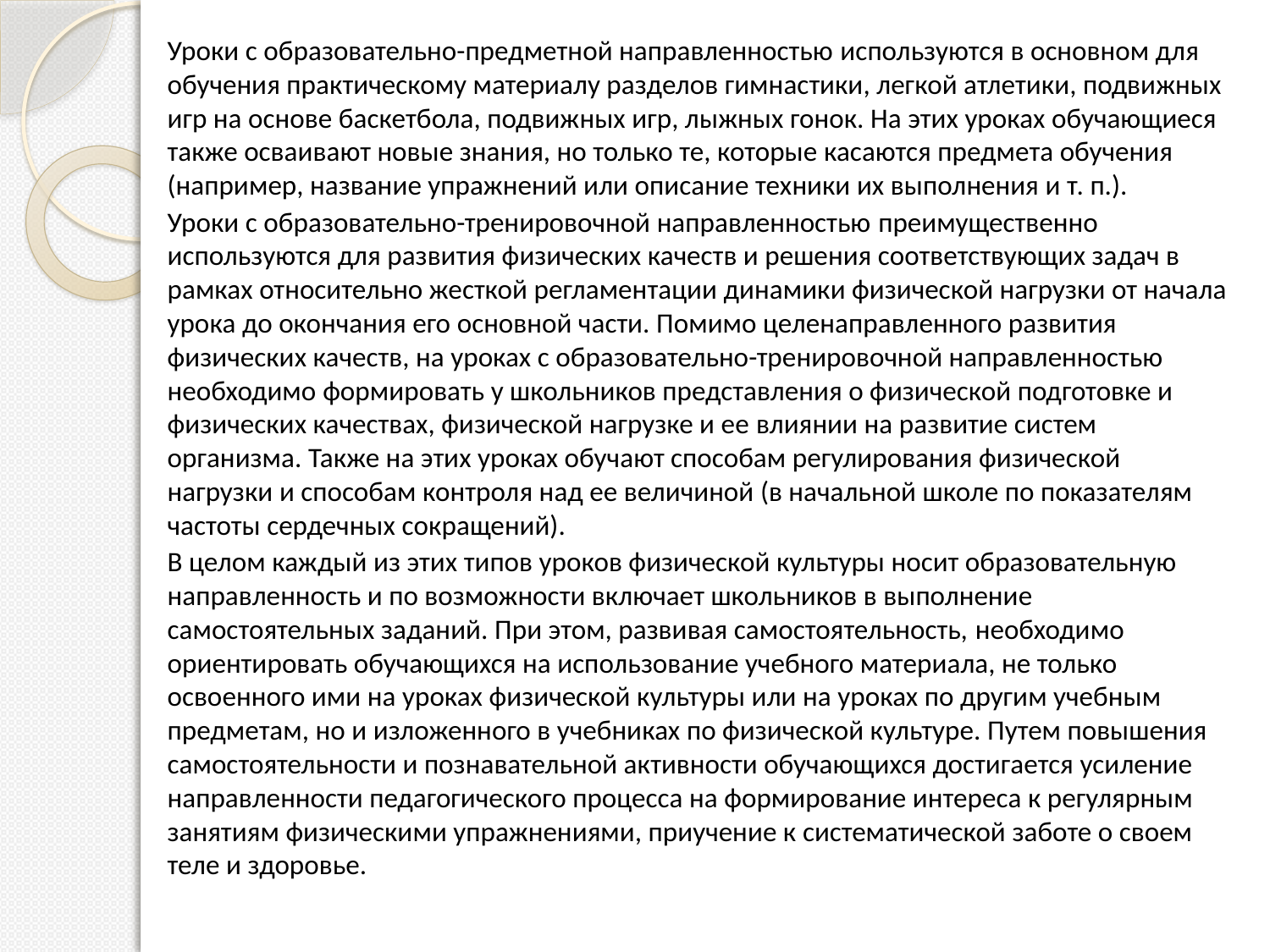

Уроки с образовательно-предметной направленностью используются в основном для обучения практическому материалу разделов гимнастики, легкой атлетики, подвижных игр на основе баскетбола, подвижных игр, лыжных гонок. На этих уроках обучающиеся также осваивают новые знания, но только те, которые касаются предмета обучения (например, название упражнений или описание техники их выполнения и т. п.).
Уроки с образовательно-тренировочной направленностью преимущественно используются для развития физических качеств и решения соответствующих задач в рамках относительно жесткой регламентации динамики физической нагрузки от начала урока до окончания его основной части. Помимо целенаправленного развития физических качеств, на уроках с образовательно-тренировочной направленностью необходимо формировать у школьников представления о физической подготовке и физических качествах, физической нагрузке и ее влиянии на развитие систем организма. Также на этих уроках обучают способам регулирования физической нагрузки и способам контроля над ее величиной (в начальной школе по показателям частоты сердечных сокращений).
В целом каждый из этих типов уроков физической культуры носит образовательную направленность и по возможности включает школьников в выполнение самостоятельных заданий. При этом, развивая самостоятельность, необходимо ориентировать обучающихся на использование учебного материала, не только освоенного ими на уроках физической культуры или на уроках по другим учебным предметам, но и изложенного в учебниках по физической культуре. Путем повышения самостоятельности и познавательной активности обучающихся достигается усиление направленности педагогического процесса на формирование интереса к регулярным занятиям физическими упражнениями, приучение к систематической заботе о своем теле и здоровье.